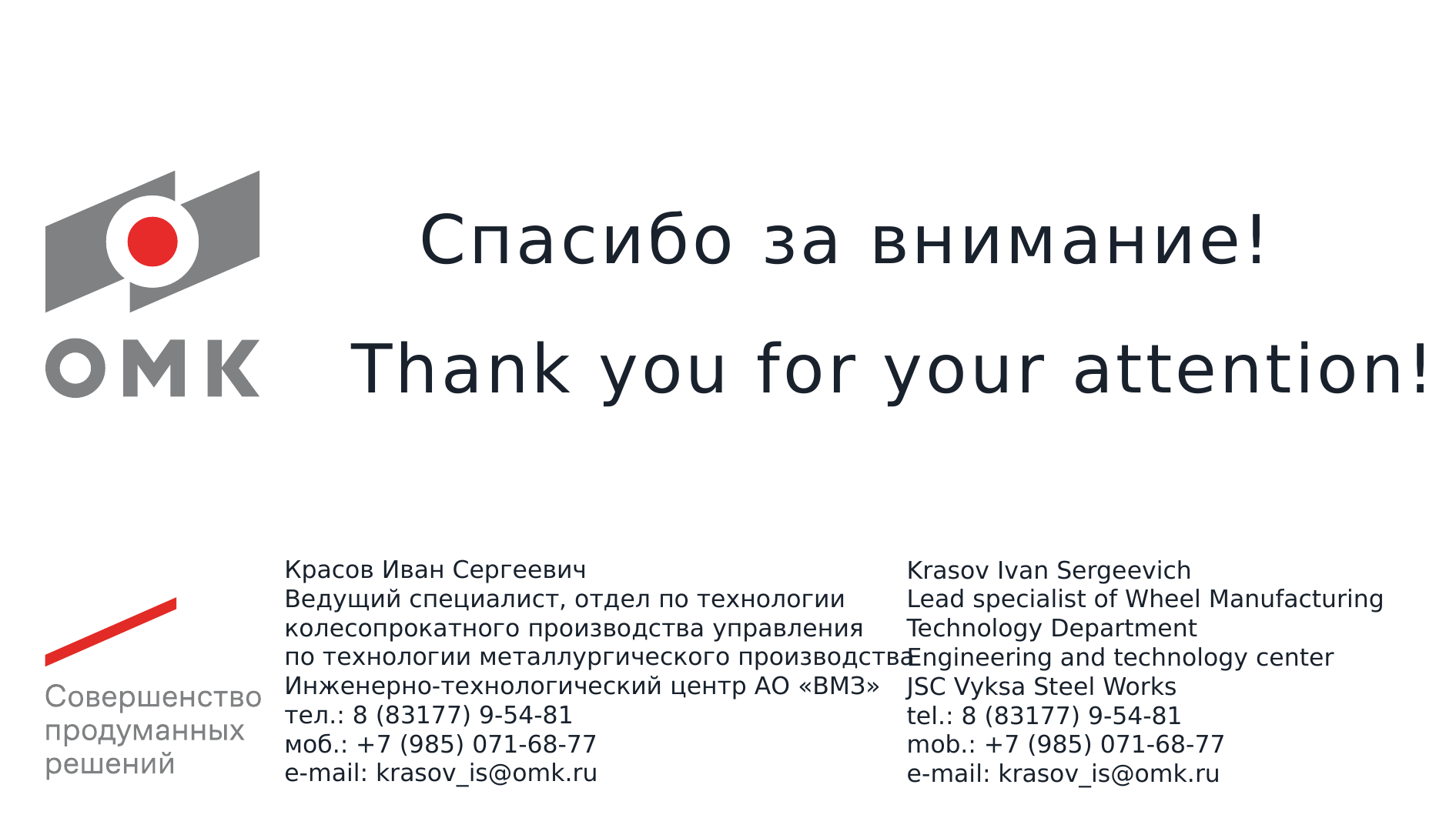

# Спасибо за внимание!
Thank you for your attention!
Красов Иван Сергеевич
Ведущий специалист, отдел по технологии
колесопрокатного производства управления
по технологии металлургического производства
Инженерно-технологический центр АО «ВМЗ»
тел.: 8 (83177) 9-54-81
моб.: +7 (985) 071-68-77
e-mail: krasov_is@omk.ru
Krasov Ivan Sergeevich
Lead specialist of Wheel Manufacturing
Technology Department
Engineering and technology center
JSC Vyksa Steel Works
tel.: 8 (83177) 9-54-81
mob.: +7 (985) 071-68-77
e-mail: krasov_is@omk.ru